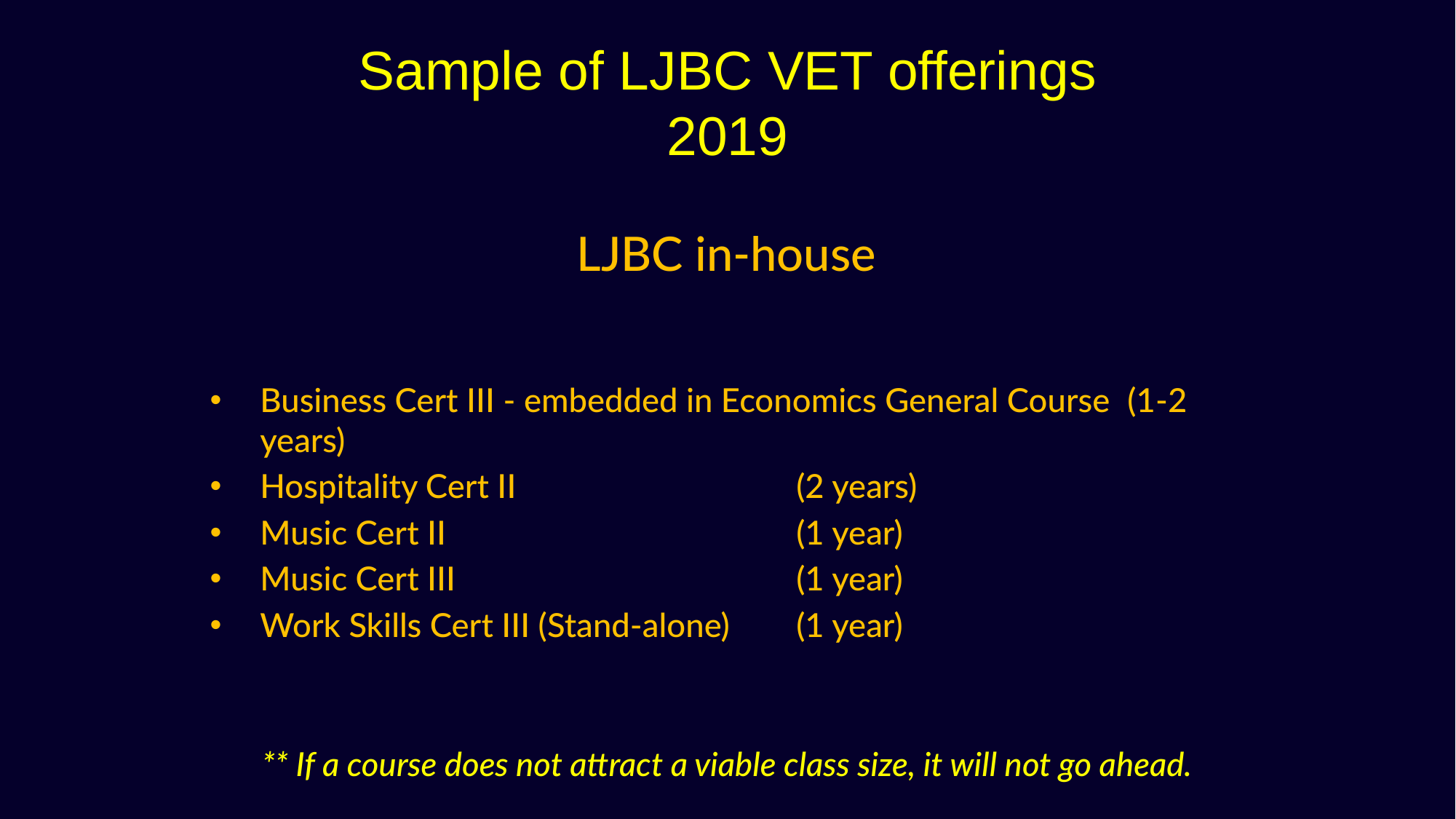

# Sample of LJBC VET offerings 2019

 LJBC in-house

Business Cert III - embedded in Economics General Course  (1-2 years)
Hospitality Cert II	(2 years)
Music Cert II	(1 year)
Music Cert III	(1 year)
Work Skills Cert III (Stand-alone)	(1 year)

** If a course does not attract a viable class size, it will not go ahead.